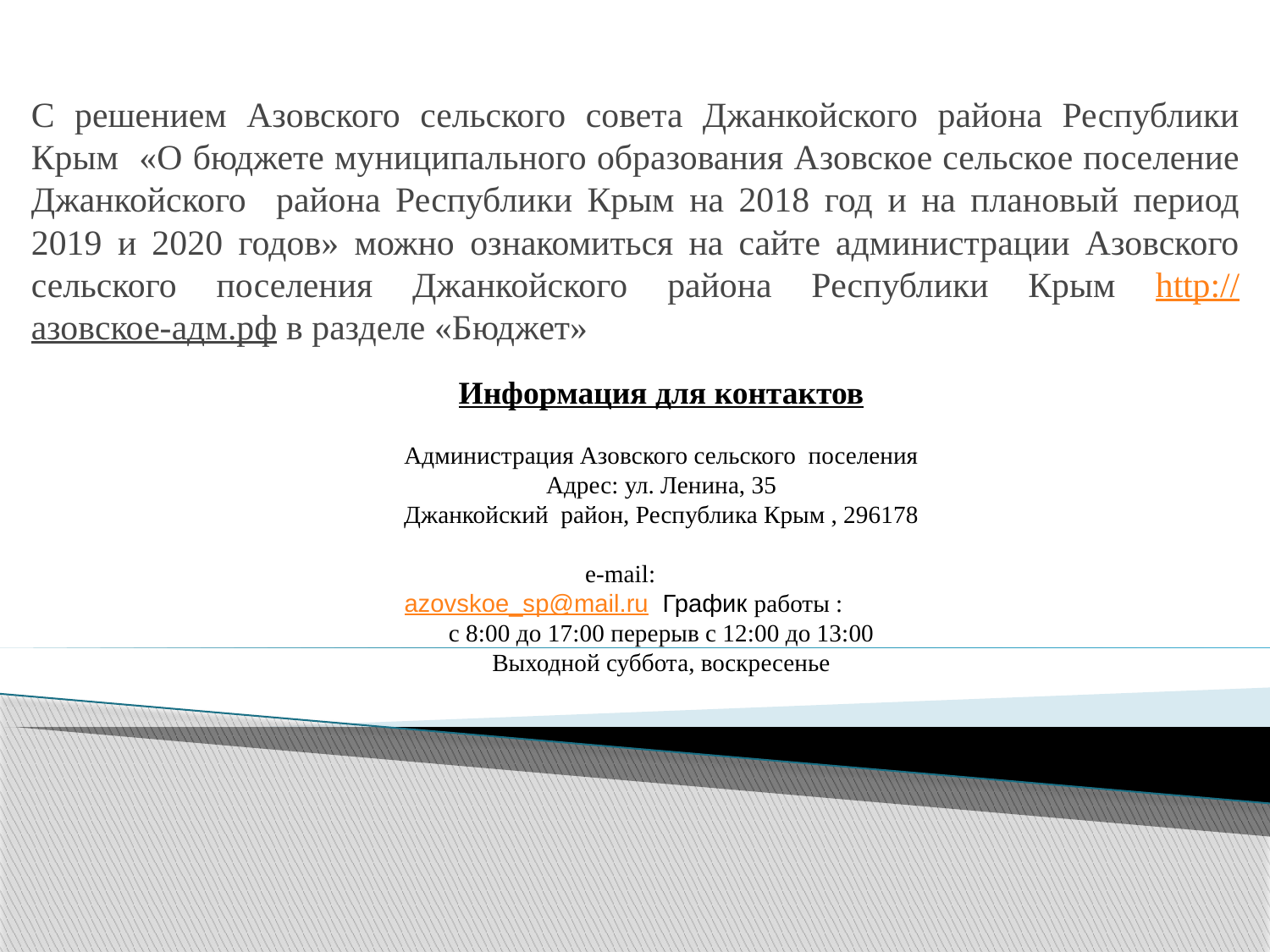

С решением Азовского сельского совета Джанкойского района Республики Крым  «О бюджете муниципального образования Азовское сельское поселение Джанкойского  района Республики Крым на 2018 год и на плановый период 2019 и 2020 годов» можно ознакомиться на сайте администрации Азовского сельского поселения Джанкойского района Республики Крым http://азовское-адм.рф в разделе «Бюджет»
Информация для контактов

Администрация Азовского сельского  поселения
Адрес: ул. Ленина, 35
Джанкойский  район, Республика Крым , 296178
                                                                                                                                                                                  e-mail:
azovskoe_sp@mail.ru  График работы :
с 8:00 до 17:00 перерыв с 12:00 до 13:00
Выходной суббота, воскресенье